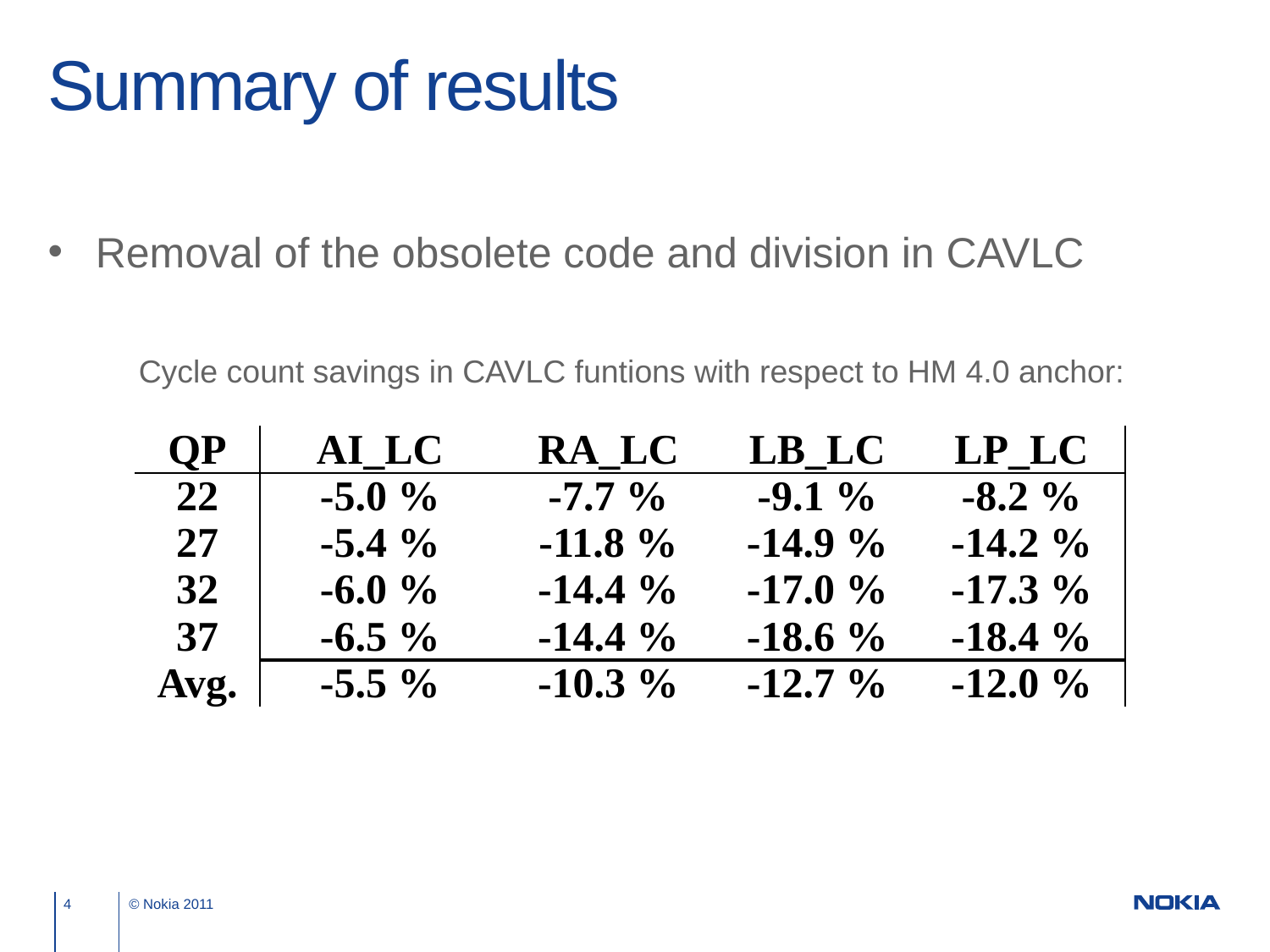

# Summary of results
Removal of the obsolete code and division in CAVLC

Cycle count savings in CAVLC funtions with respect to HM 4.0 anchor:

| QP | AI\_LC | RA\_LC | LB\_LC | LP\_LC |
| --- | --- | --- | --- | --- |
| 22 | -5.0 % | -7.7 % | -9.1 % | -8.2 % |
| 27 | -5.4 % | -11.8 % | -14.9 % | -14.2 % |
| 32 | -6.0 % | -14.4 % | -17.0 % | -17.3 % |
| 37 | -6.5 % | -14.4 % | -18.6 % | -18.4 % |
| Avg. | -5.5 % | -10.3 % | -12.7 % | -12.0 % |
4
© Nokia 2011